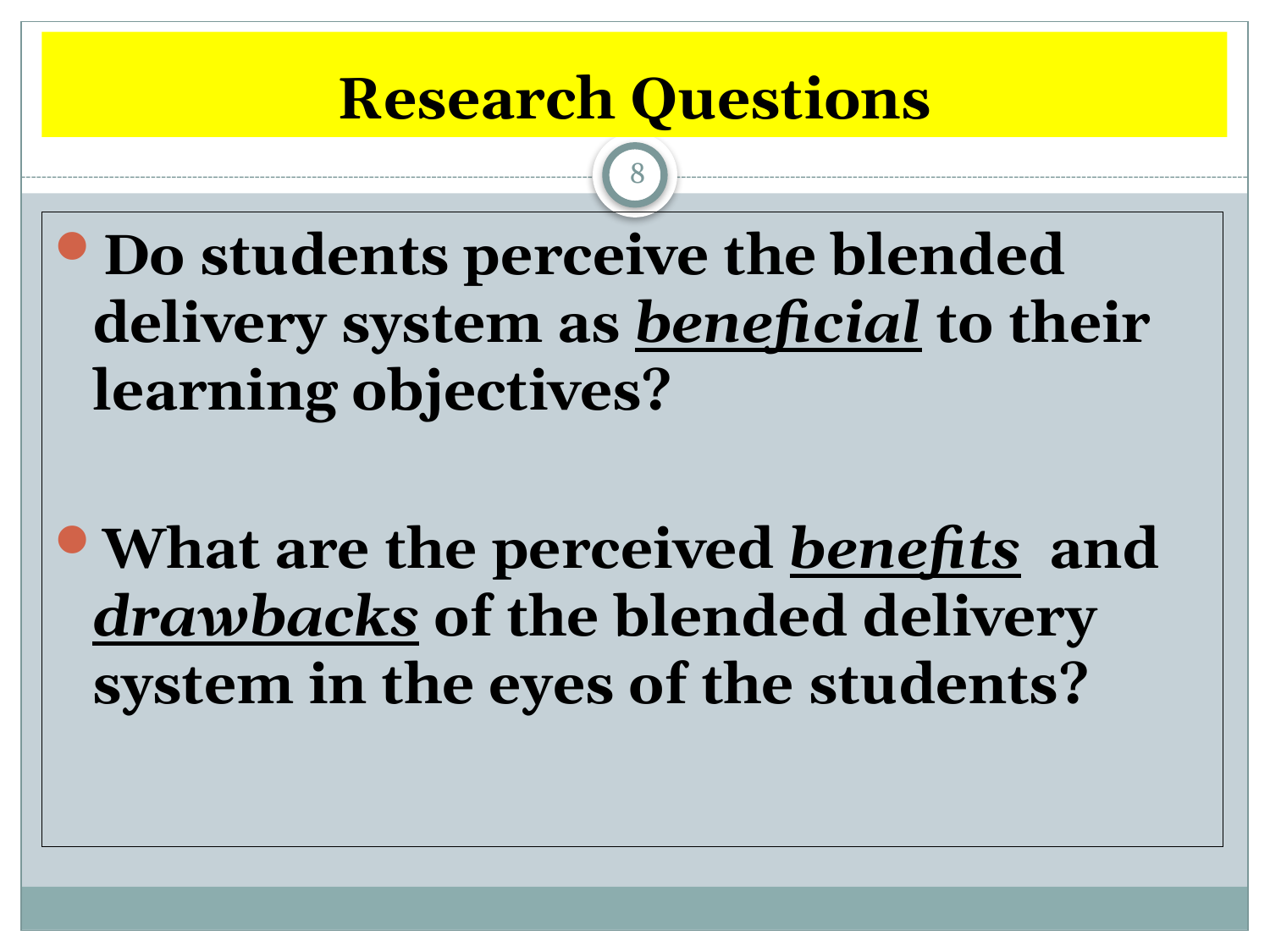

# Research Questions
8
Do students perceive the blended delivery system as beneficial to their learning objectives?

What are the perceived benefits  and drawbacks of the blended delivery system in the eyes of the students?